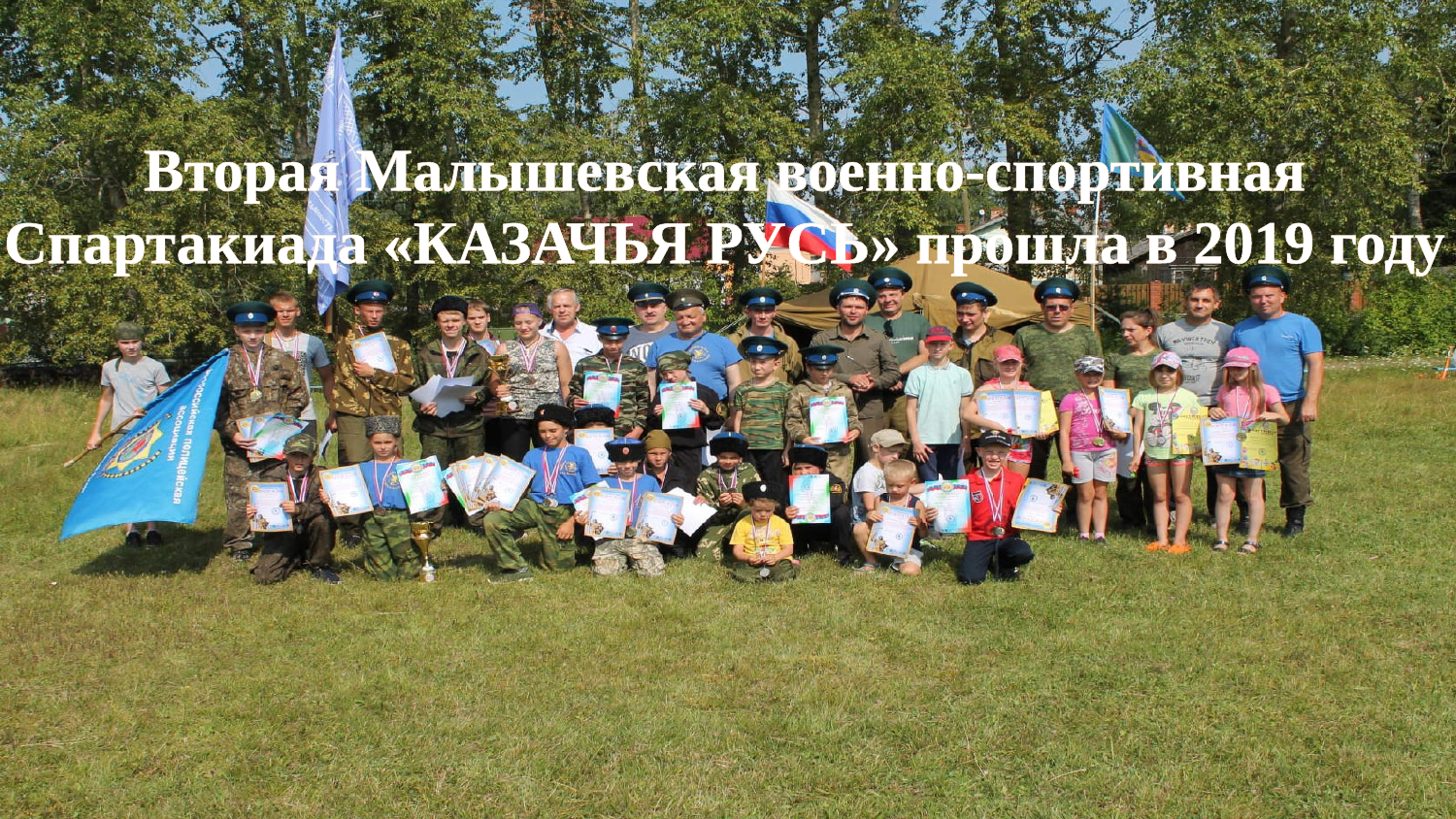

Вторая Малышевская военно-спортивная Спартакиада «КАЗАЧЬЯ РУСЬ» прошла в 2019 году